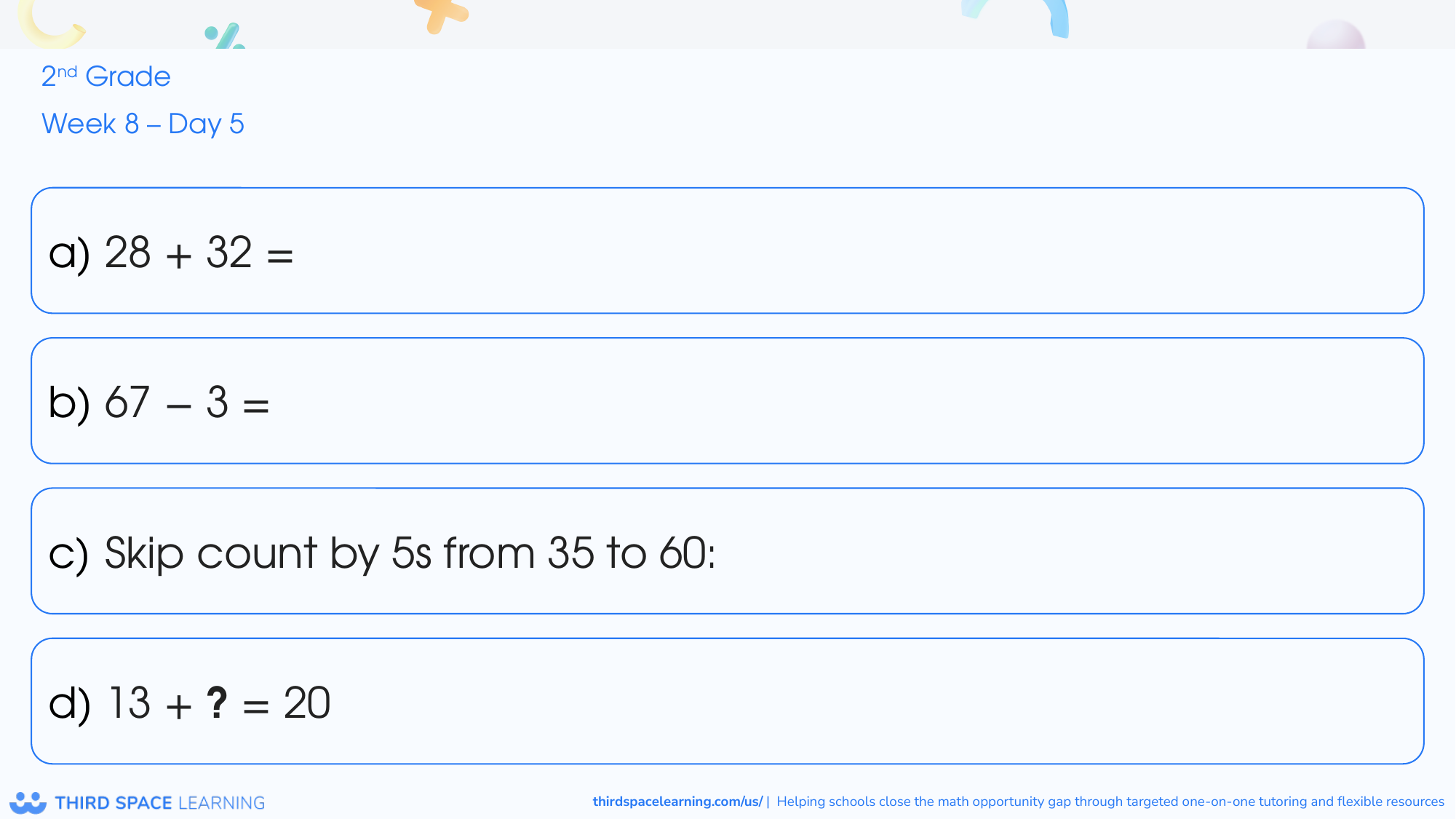

2nd Grade
Week 8 – Day 5
28 + 32 =
67 − 3 =
Skip count by 5s from 35 to 60:
13 + ? = 20